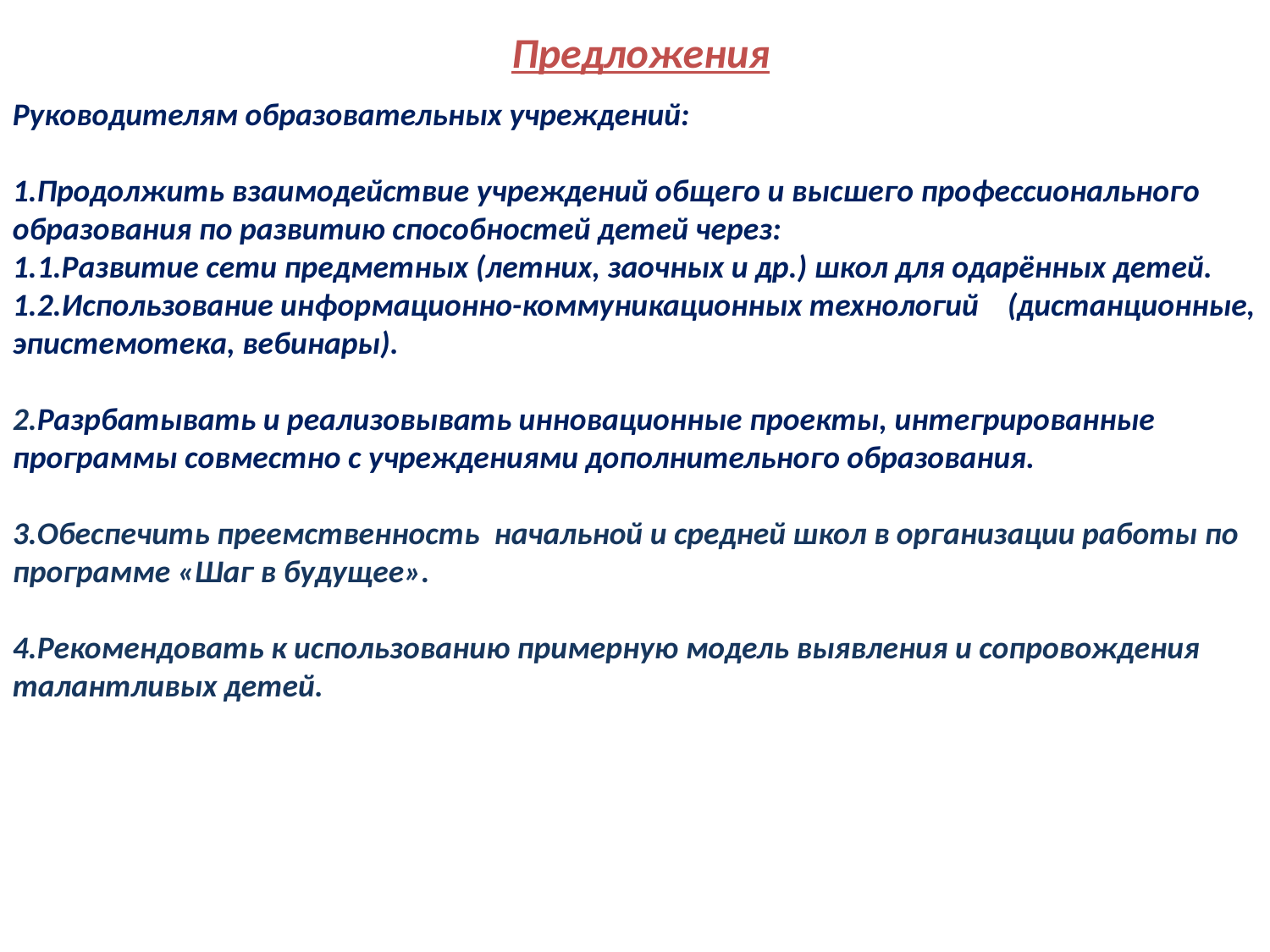

Предложения

Руководителям образовательных учреждений:

Продолжить взаимодействие учреждений общего и высшего профессионального образования по развитию способностей детей через:
1.1.Развитие сети предметных (летних, заочных и др.) школ для одарённых детей.
1.2.Использование информационно-коммуникационных технологий    (дистанционные, эпистемотека, вебинары).

2.Разрбатывать и реализовывать инновационные проекты, интегрированные программы совместно с учреждениями дополнительного образования.

3.Обеспечить преемственность  начальной и средней школ в организации работы по программе «Шаг в будущее».

4.Рекомендовать к использованию примерную модель выявления и сопровождения талантливых детей.